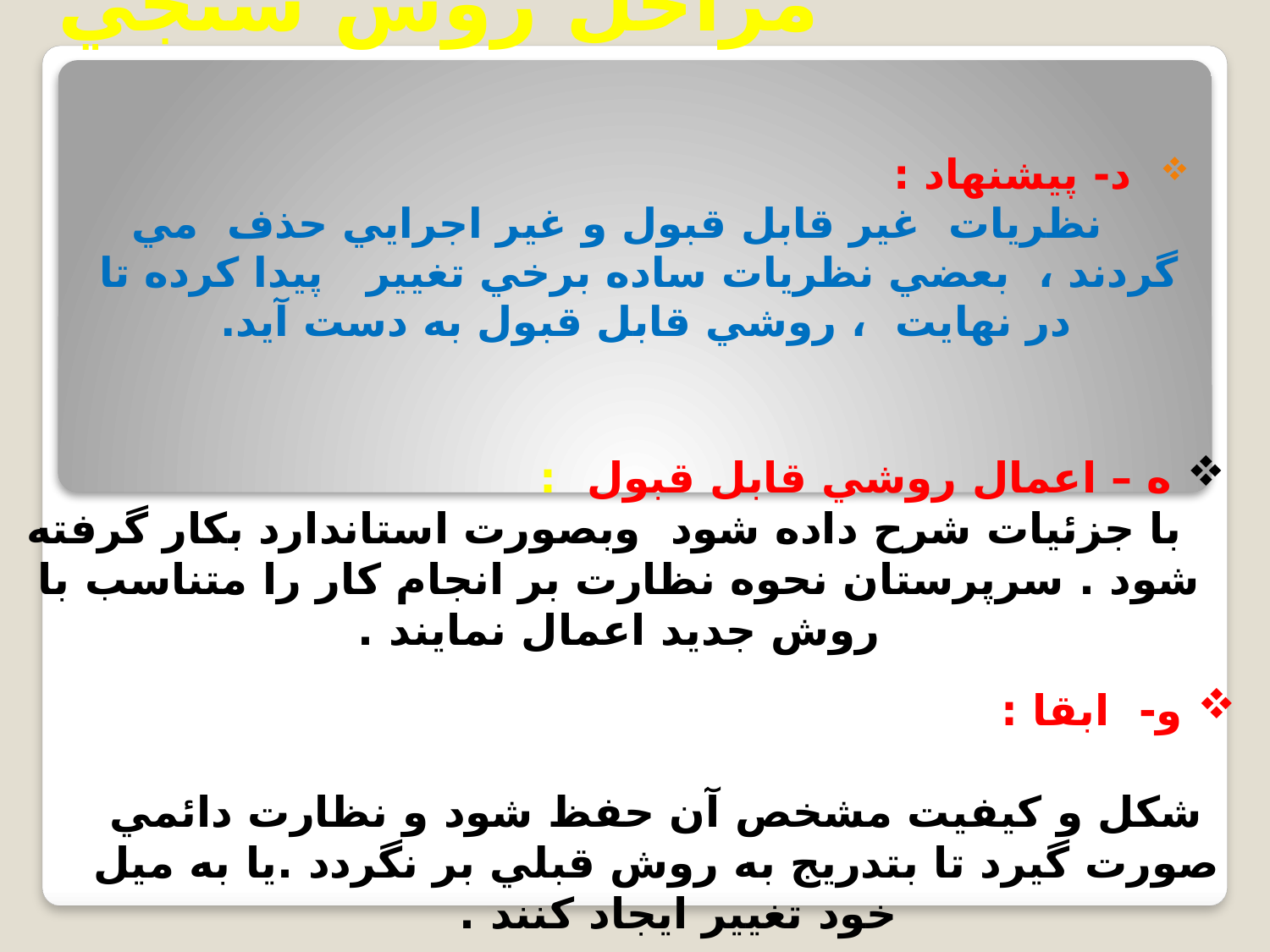

# مراحل روش سنجي
  د- پيشنهاد :
   نظريات  غير قابل قبول و غير اجرايي حذف  مي گردند ،  بعضي نظريات ساده برخي تغيير   پيدا كرده تا در نهايت  ، روشي قابل قبول به دست آيد.

 ه – اعمال روشي قابل قبول  :
  با جزئيات شرح داده شود  وبصورت استاندارد بكار گرفته شود . سرپرستان نحوه نظارت بر انجام كار را متناسب با روش جديد اعمال نمايند .
 و-  ابقا :

شكل و كيفيت مشخص آن حفظ شود و نظارت دائمي صورت گيرد تا بتدريج به روش قبلي بر نگردد .يا به ميل خود تغيير ايجاد كنند .